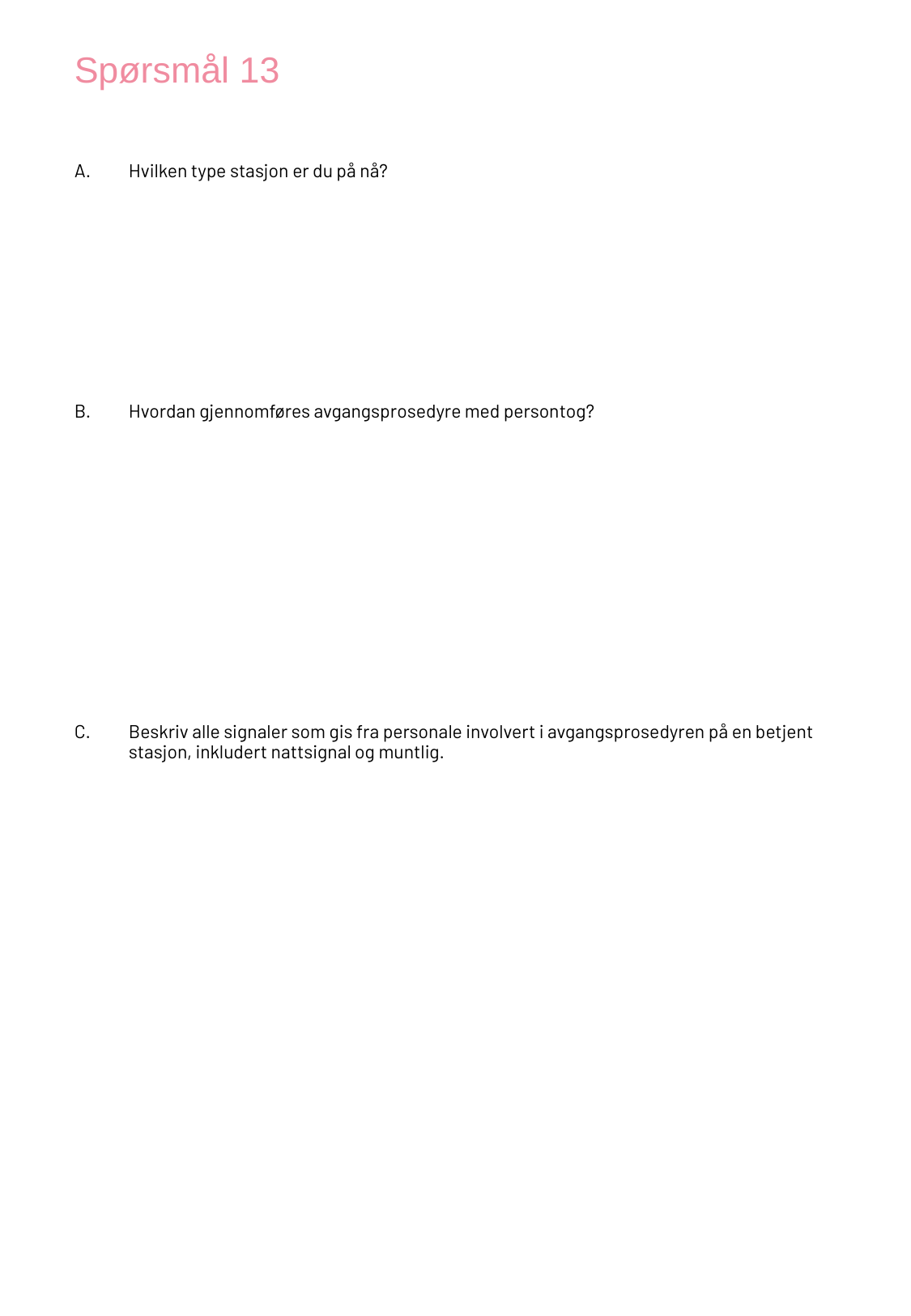

Spørsmål 13
Hvilken type stasjon er du på nå?

Hvordan gjennomføres avgangsprosedyre med persontog?

Beskriv alle signaler som gis fra personale involvert i avgangsprosedyren på en betjent stasjon, inkludert nattsignal og muntlig.